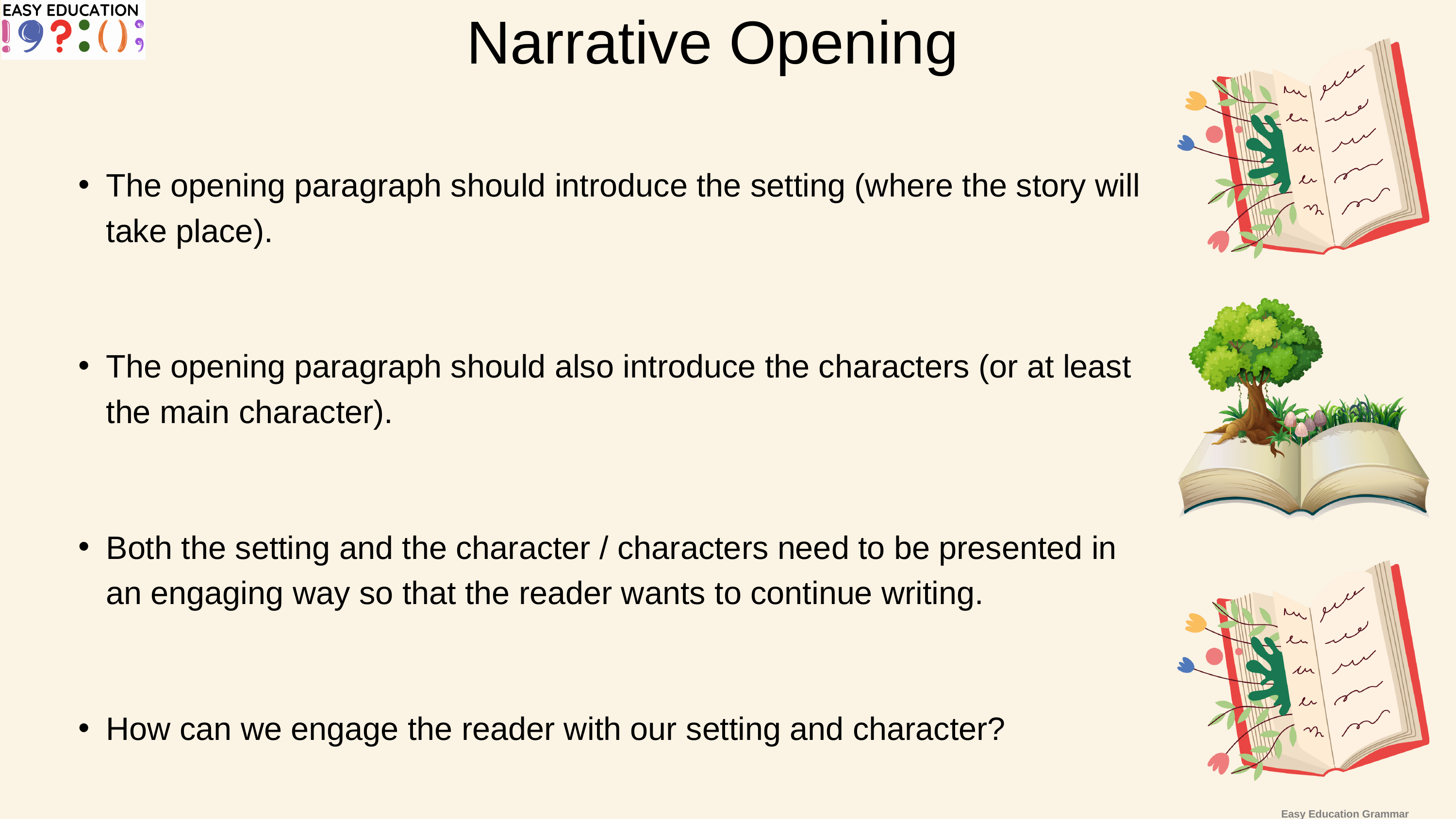

Narrative Opening

The opening paragraph should introduce the setting (where the story will take place).

The opening paragraph should also introduce the characters (or at least the main character).

Both the setting and the character / characters need to be presented in an engaging way so that the reader wants to continue writing.

How can we engage the reader with our setting and character?